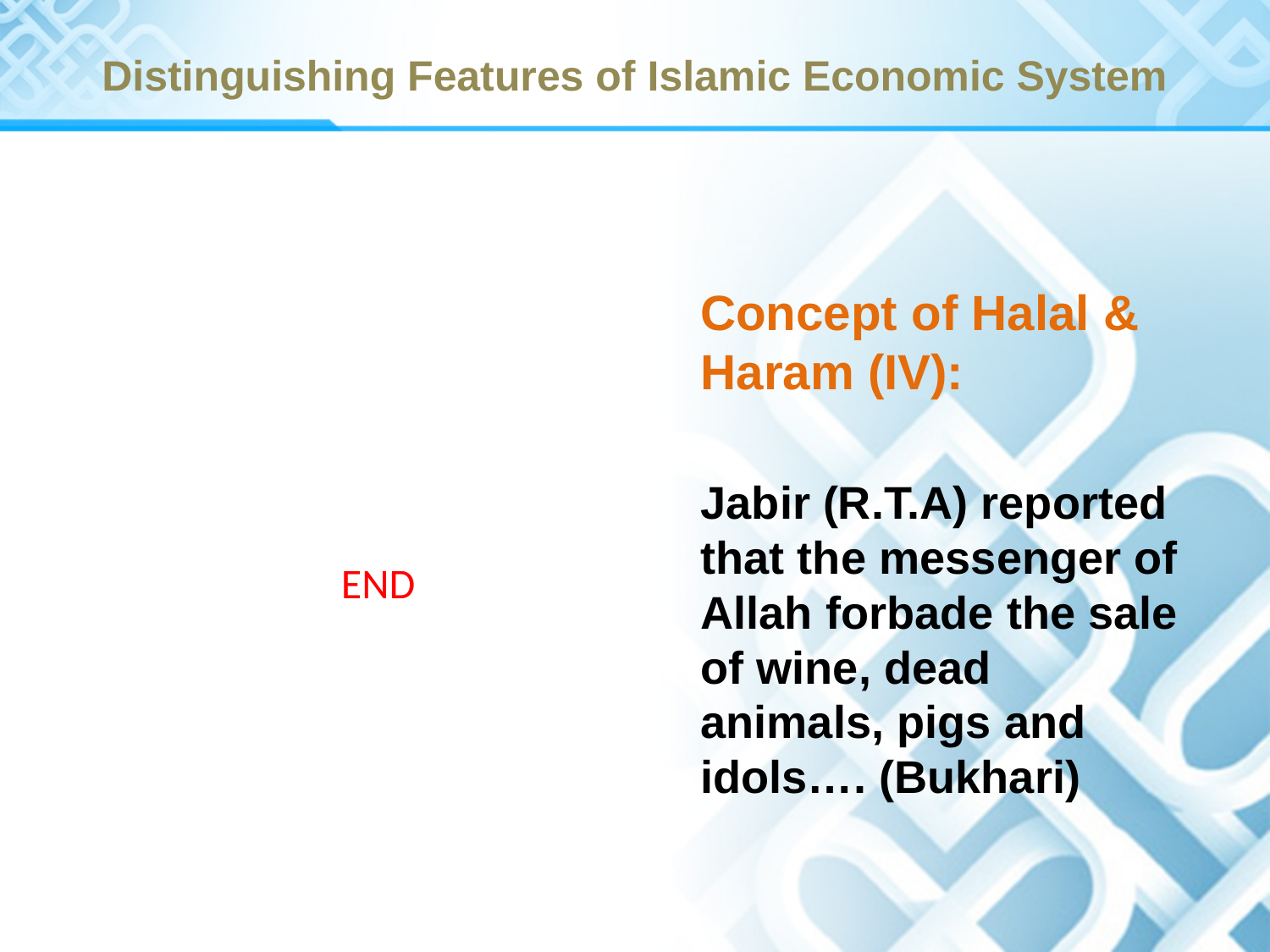

Distinguishing Features of Islamic Economic System
Concept of Halal & Haram (IV):

Jabir (R.T.A) reported that the messenger of Allah forbade the sale of wine, dead animals, pigs and idols…. (Bukhari)
END